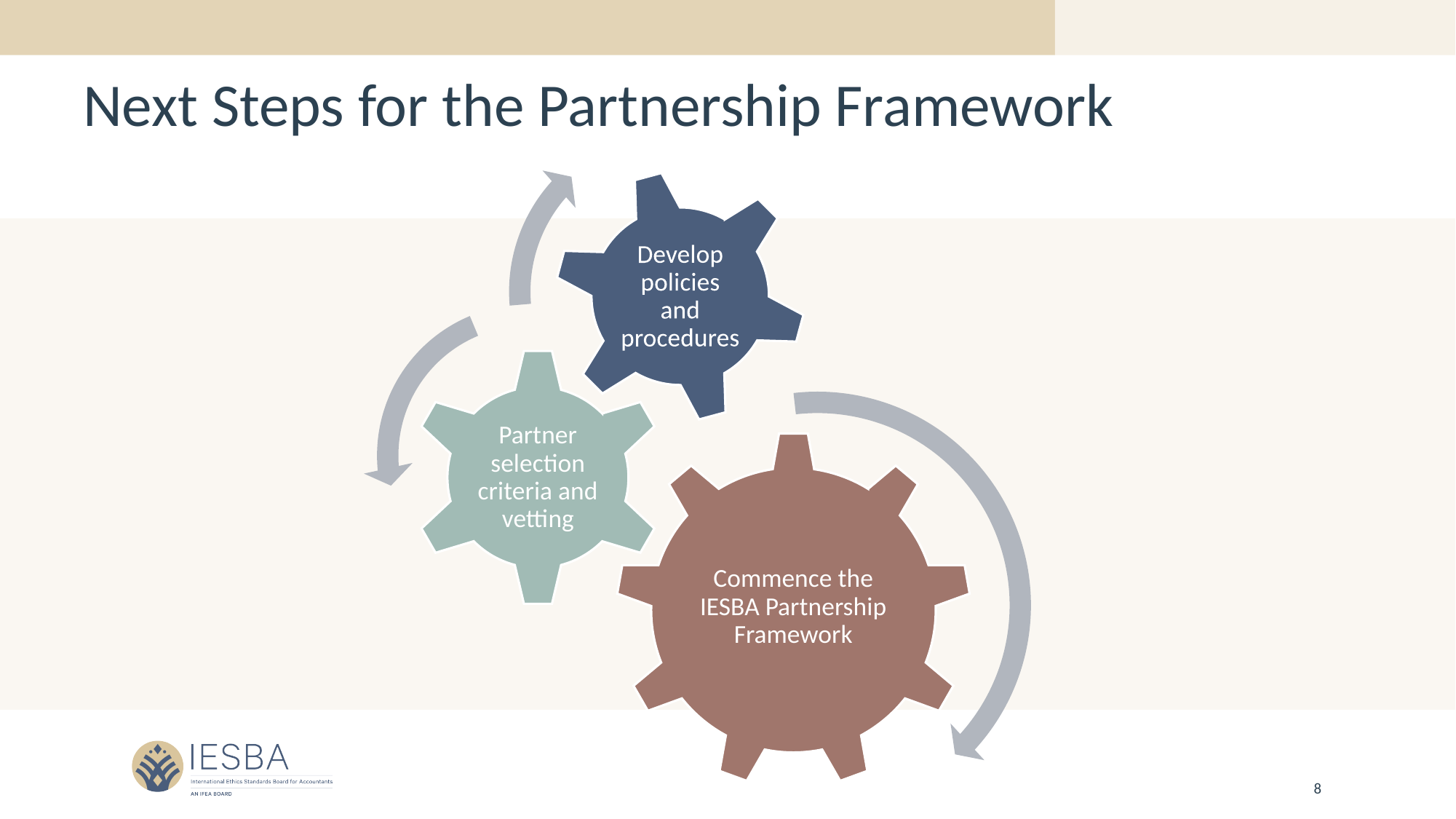

# Next Steps for the Partnership Framework
Commence the IESBA Partnership Framework
Partner selection criteria and vetting
Develop policies and procedures
8